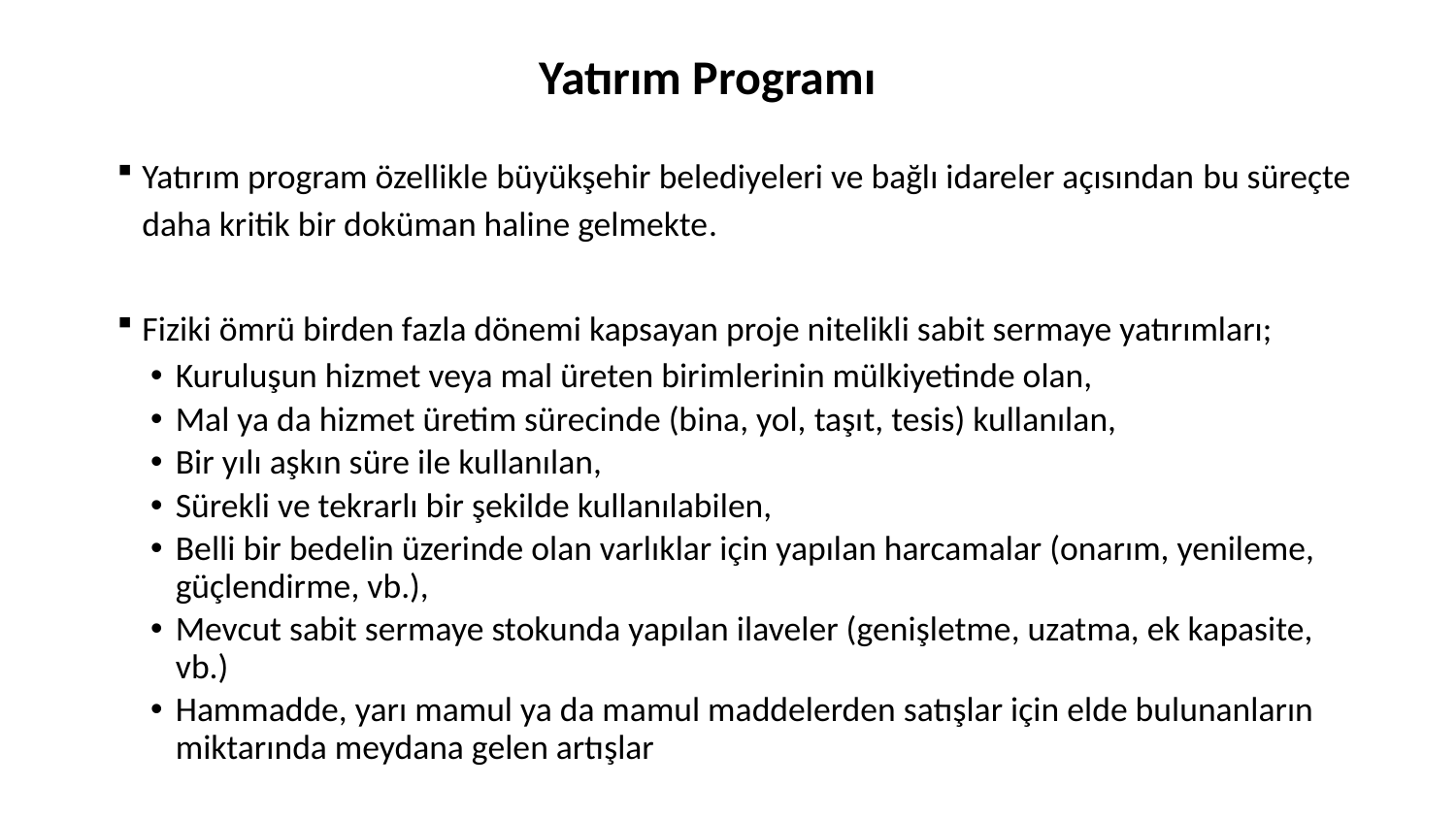

# Yatırım Programı
Yatırım program özellikle büyükşehir belediyeleri ve bağlı idareler açısından bu süreçte daha kritik bir doküman haline gelmekte.

Fiziki ömrü birden fazla dönemi kapsayan proje nitelikli sabit sermaye yatırımları;
Kuruluşun hizmet veya mal üreten birimlerinin mülkiyetinde olan,
Mal ya da hizmet üretim sürecinde (bina, yol, taşıt, tesis) kullanılan,
Bir yılı aşkın süre ile kullanılan,
Sürekli ve tekrarlı bir şekilde kullanılabilen,
Belli bir bedelin üzerinde olan varlıklar için yapılan harcamalar (onarım, yenileme, güçlendirme, vb.),
Mevcut sabit sermaye stokunda yapılan ilaveler (genişletme, uzatma, ek kapasite, vb.)
Hammadde, yarı mamul ya da mamul maddelerden satışlar için elde bulunanların miktarında meydana gelen artışlar